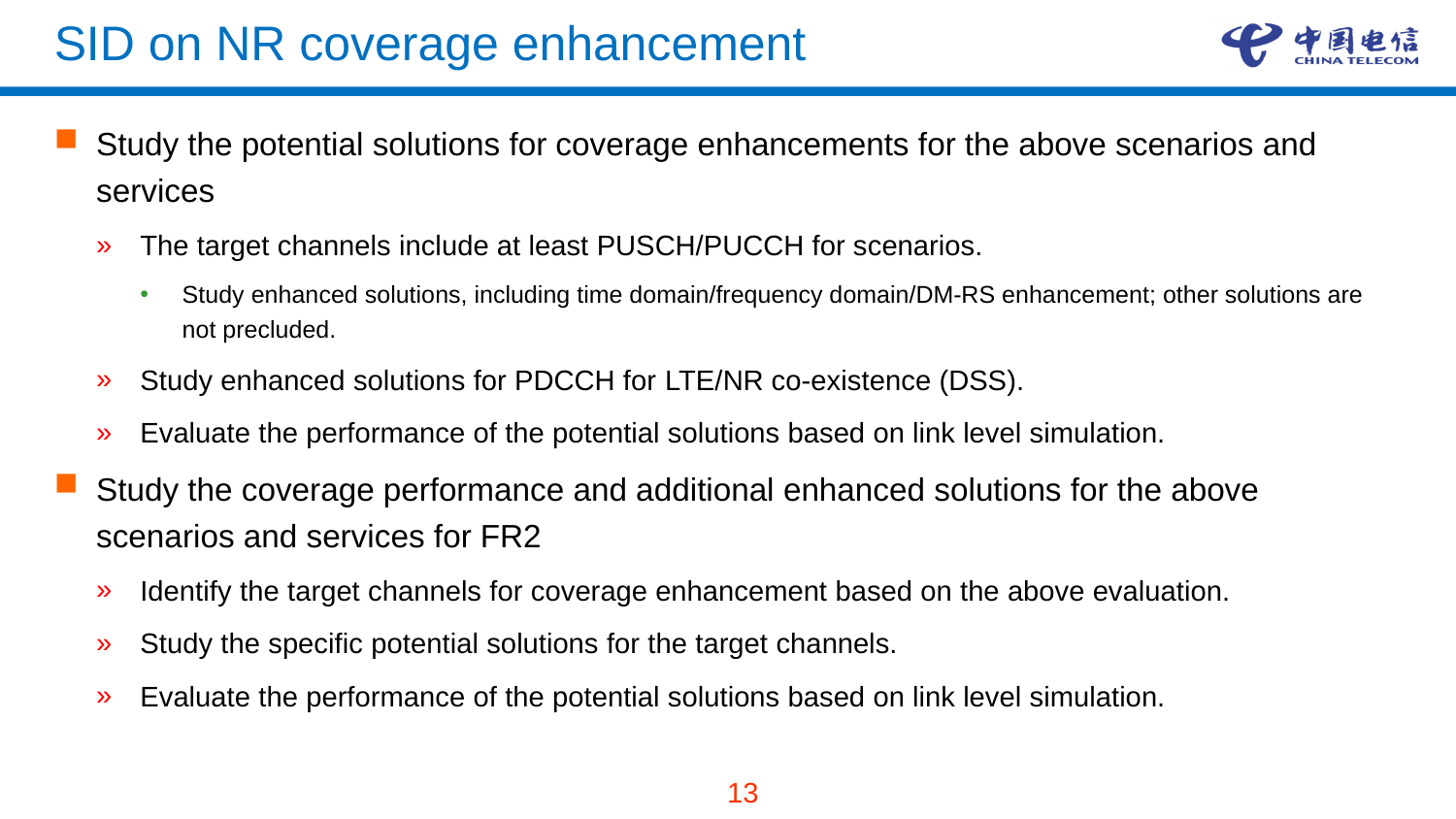

# SID on NR coverage enhancement
Study the potential solutions for coverage enhancements for the above scenarios and services
The target channels include at least PUSCH/PUCCH for scenarios.
Study enhanced solutions, including time domain/frequency domain/DM-RS enhancement; other solutions are not precluded.
Study enhanced solutions for PDCCH for LTE/NR co-existence (DSS).
Evaluate the performance of the potential solutions based on link level simulation.
Study the coverage performance and additional enhanced solutions for the above scenarios and services for FR2
Identify the target channels for coverage enhancement based on the above evaluation.
Study the specific potential solutions for the target channels.
Evaluate the performance of the potential solutions based on link level simulation.
13